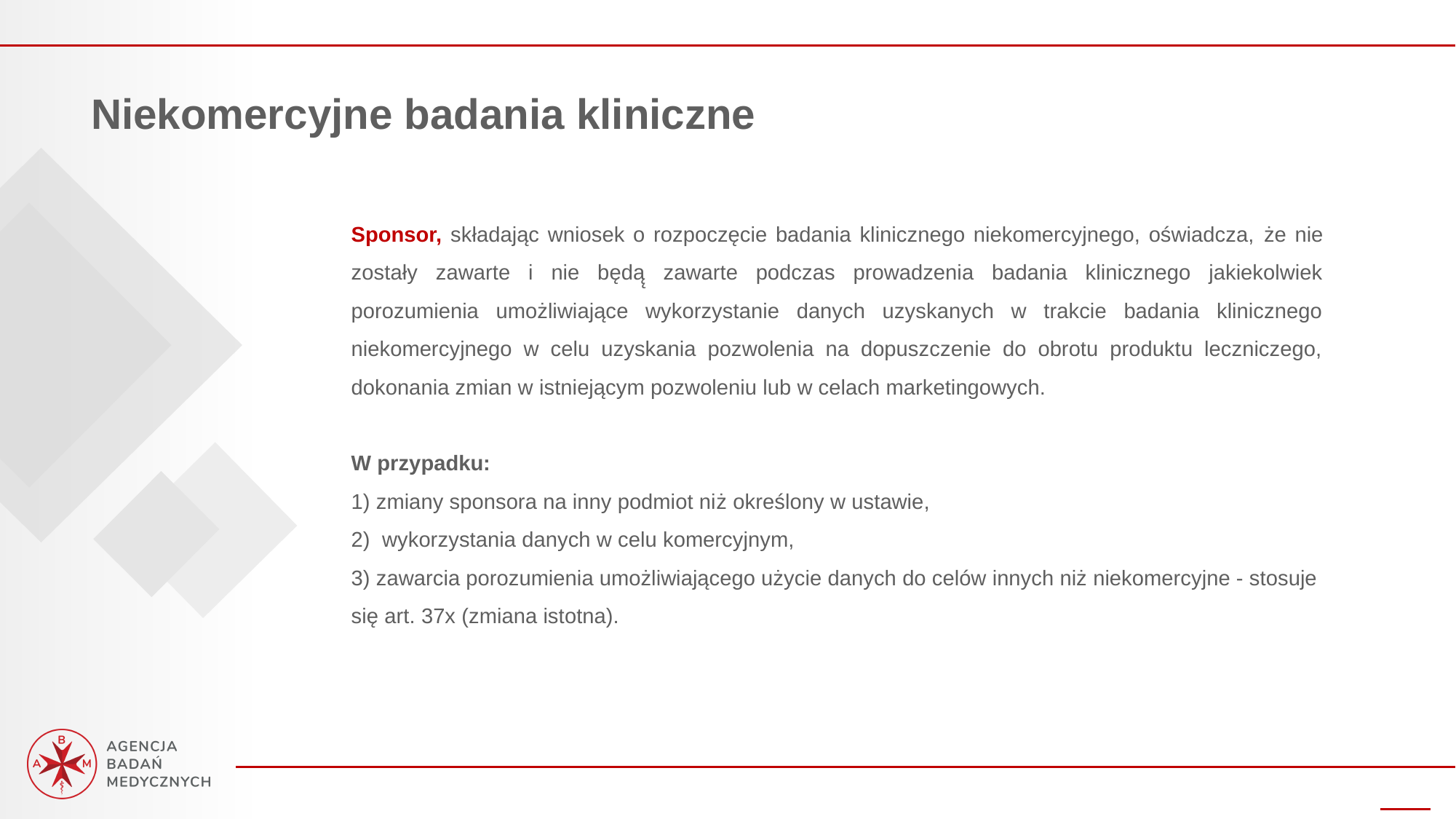

Niekomercyjne badania kliniczne

Sponsor, składając wniosek o rozpoczęcie badania klinicznego niekomercyjnego, oświadcza, że nie zostały zawarte i nie będą̨ zawarte podczas prowadzenia badania klinicznego jakiekolwiek porozumienia umożliwiające wykorzystanie danych uzyskanych w trakcie badania klinicznego niekomercyjnego w celu uzyskania pozwolenia na dopuszczenie do obrotu produktu leczniczego, dokonania zmian w istniejącym pozwoleniu lub w celach marketingowych.

W przypadku:
1) zmiany sponsora na inny podmiot niż określony w ustawie,
2)  wykorzystania danych w celu komercyjnym,
3) zawarcia porozumienia umożliwiającego użycie danych do celów innych niż niekomercyjne - stosuje się art. 37x (zmiana istotna).